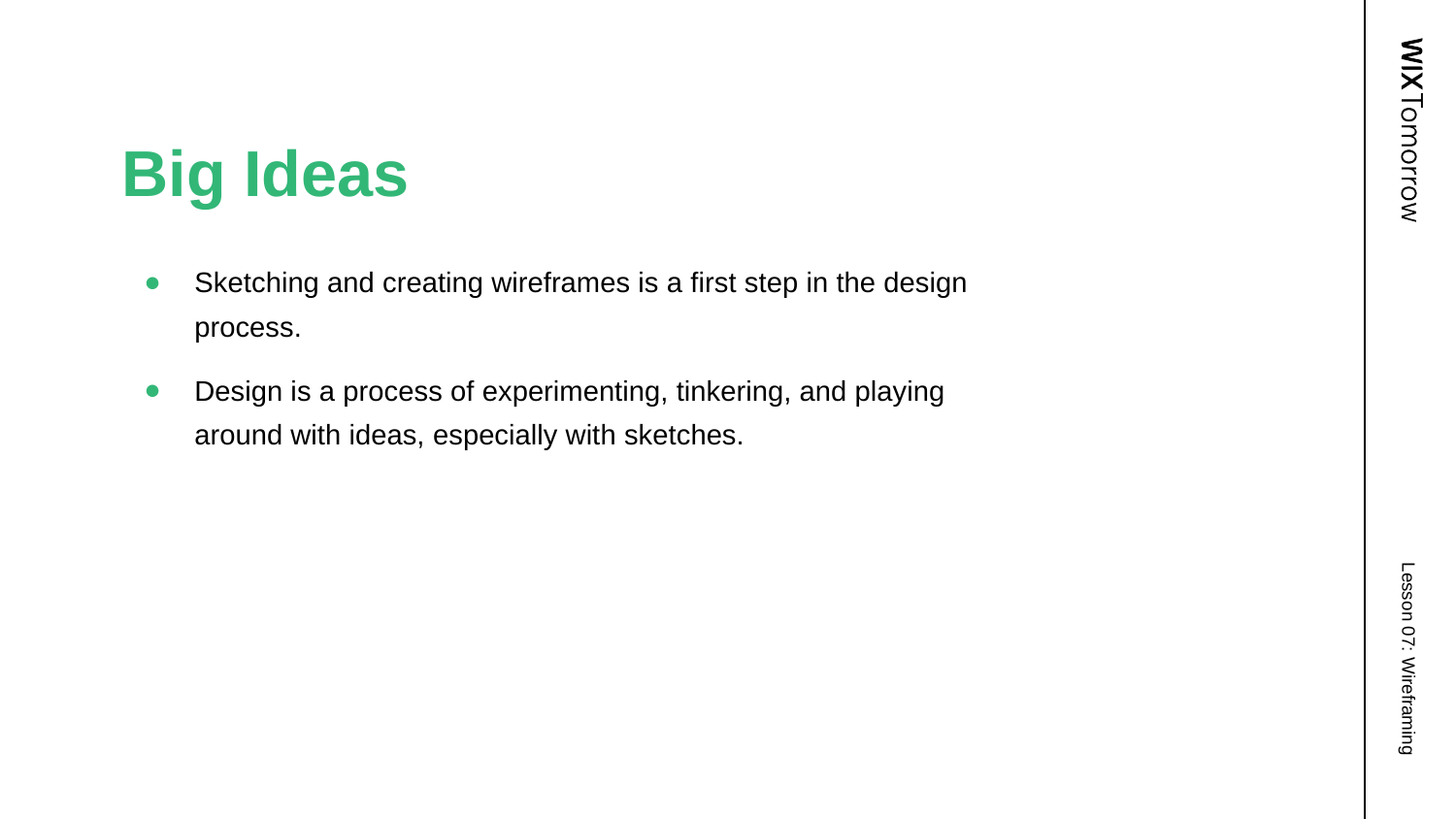

# Big Ideas
Sketching and creating wireframes is a first step in the design process.
Design is a process of experimenting, tinkering, and playing around with ideas, especially with sketches.